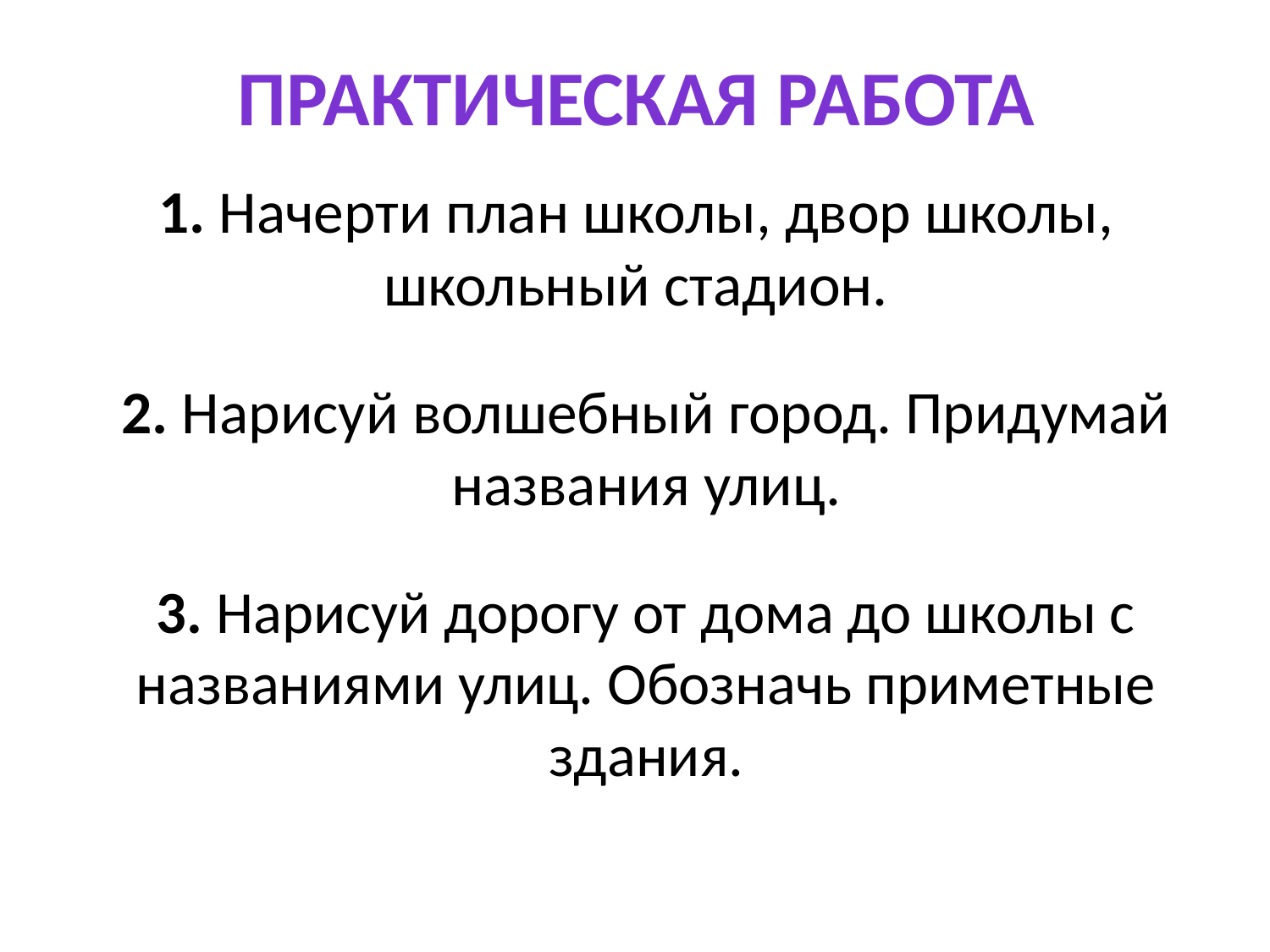

# Практическая работа
1. Начерти план школы, двор школы, школьный стадион.
2. Нарисуй волшебный город. Придумай названия улиц.
3. Нарисуй дорогу от дома до школы с названиями улиц. Обозначь приметные здания.